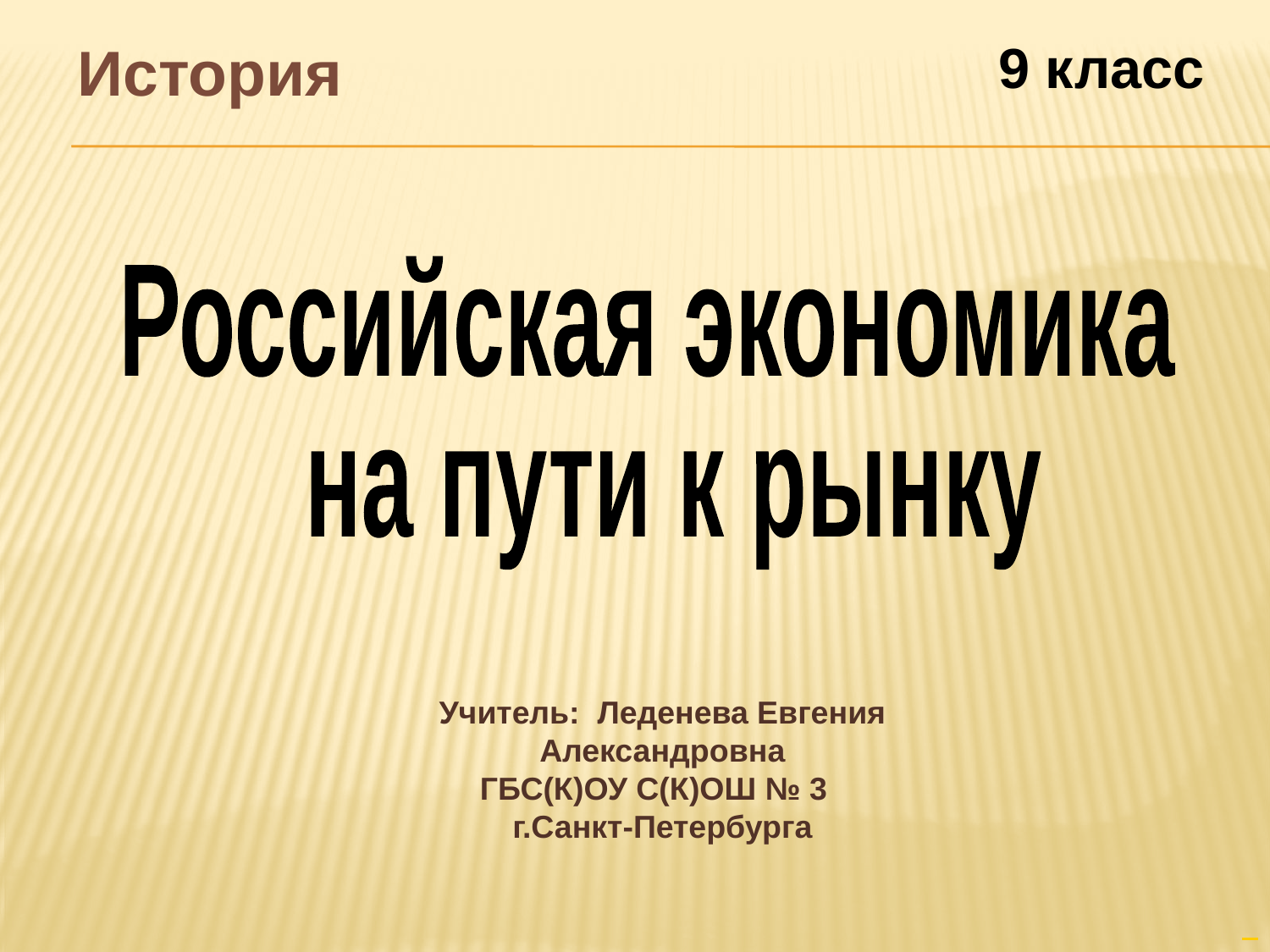

История
9 класс
Российская экономика
 на пути к рынку
Учитель:  Леденева Евгения Александровна
ГБС(К)ОУ С(К)ОШ № 3
г.Санкт-Петербурга